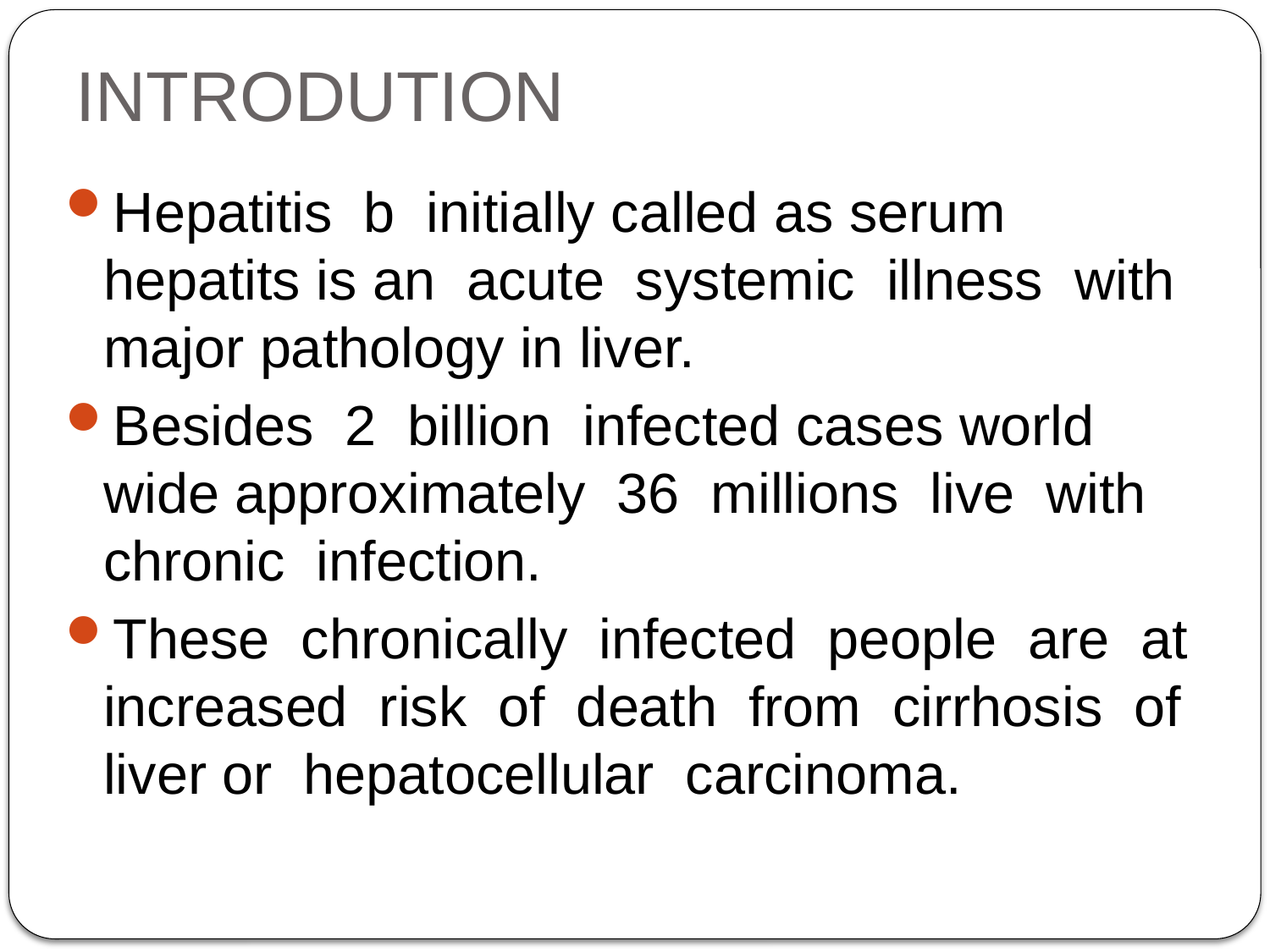

# INTRODUTION
Hepatitis  b  initially called as serum hepatits is an  acute  systemic  illness  with major pathology in liver.
Besides  2  billion  infected cases world wide approximately  36  millions  live  with  chronic  infection.
These  chronically  infected  people  are  at increased  risk  of  death  from  cirrhosis  of  liver or  hepatocellular  carcinoma.